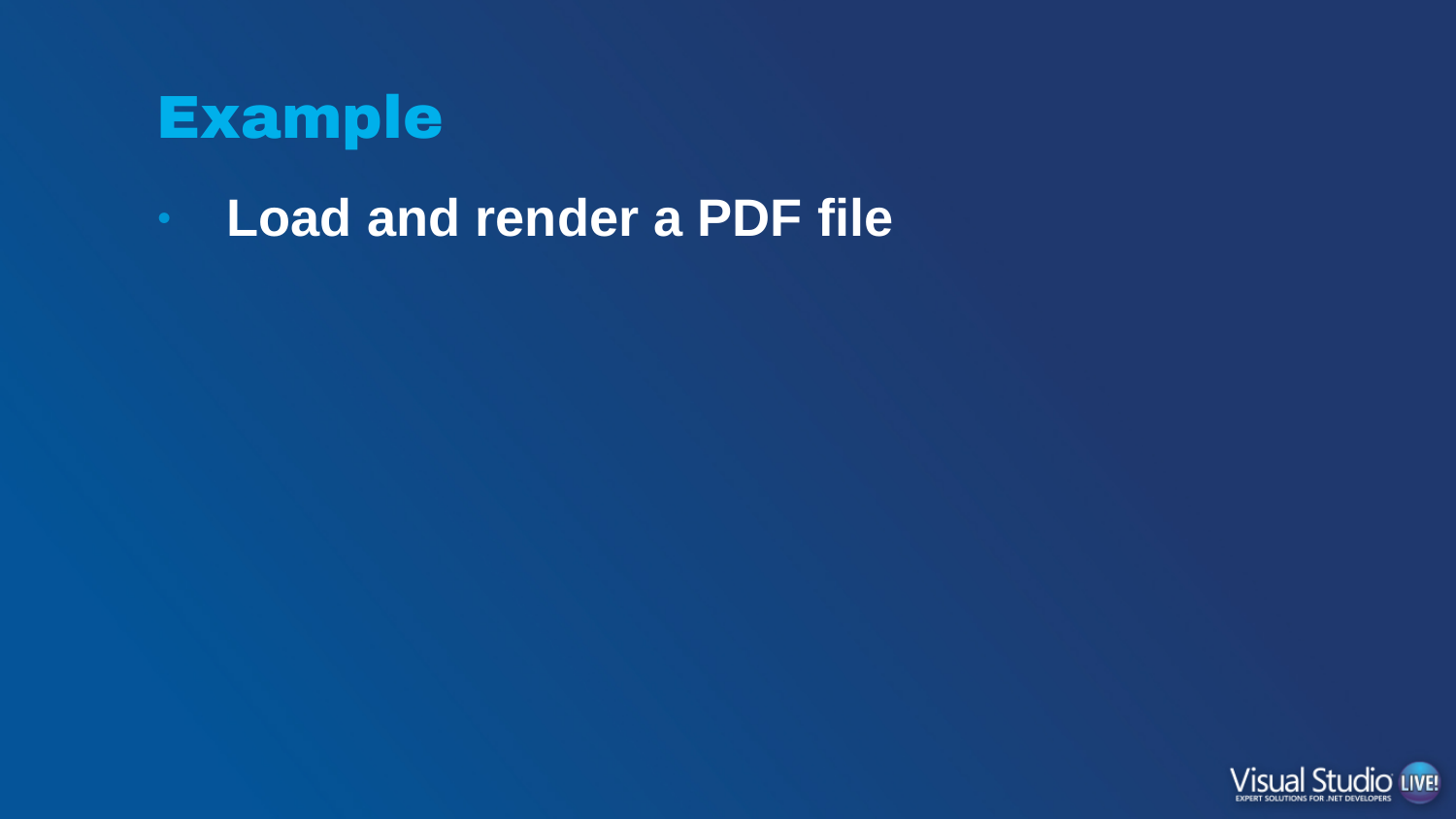

# Example
Load and render a PDF file